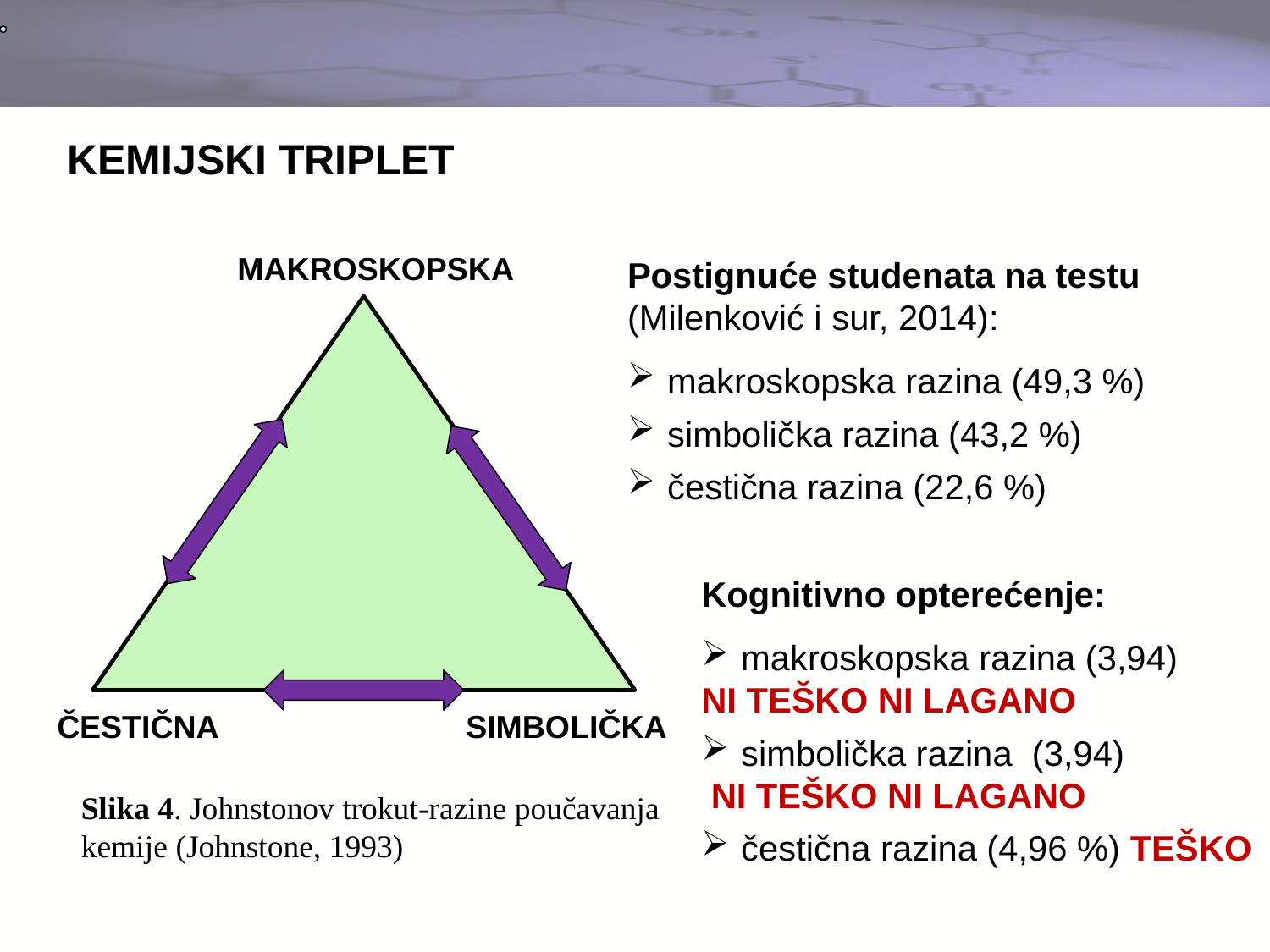

KEMIJSKI TRIPLET
MAKROSKOPSKA
Postignuće studenata na testu (Milenković i sur, 2014):
makroskopska razina (49,3 %)
simbolička razina (43,2 %)
čestična razina (22,6 %)

Kognitivno opterećenje:
makroskopska razina (3,94)
NI TEŠKO NI LAGANO
simbolička razina  (3,94)
 NI TEŠKO NI LAGANO
čestična razina (4,96 %) TEŠKO

ČESTIČNA                            SIMBOLIČKA
Slika 4. Johnstonov trokut-razine poučavanja kemije (Johnstone, 1993)